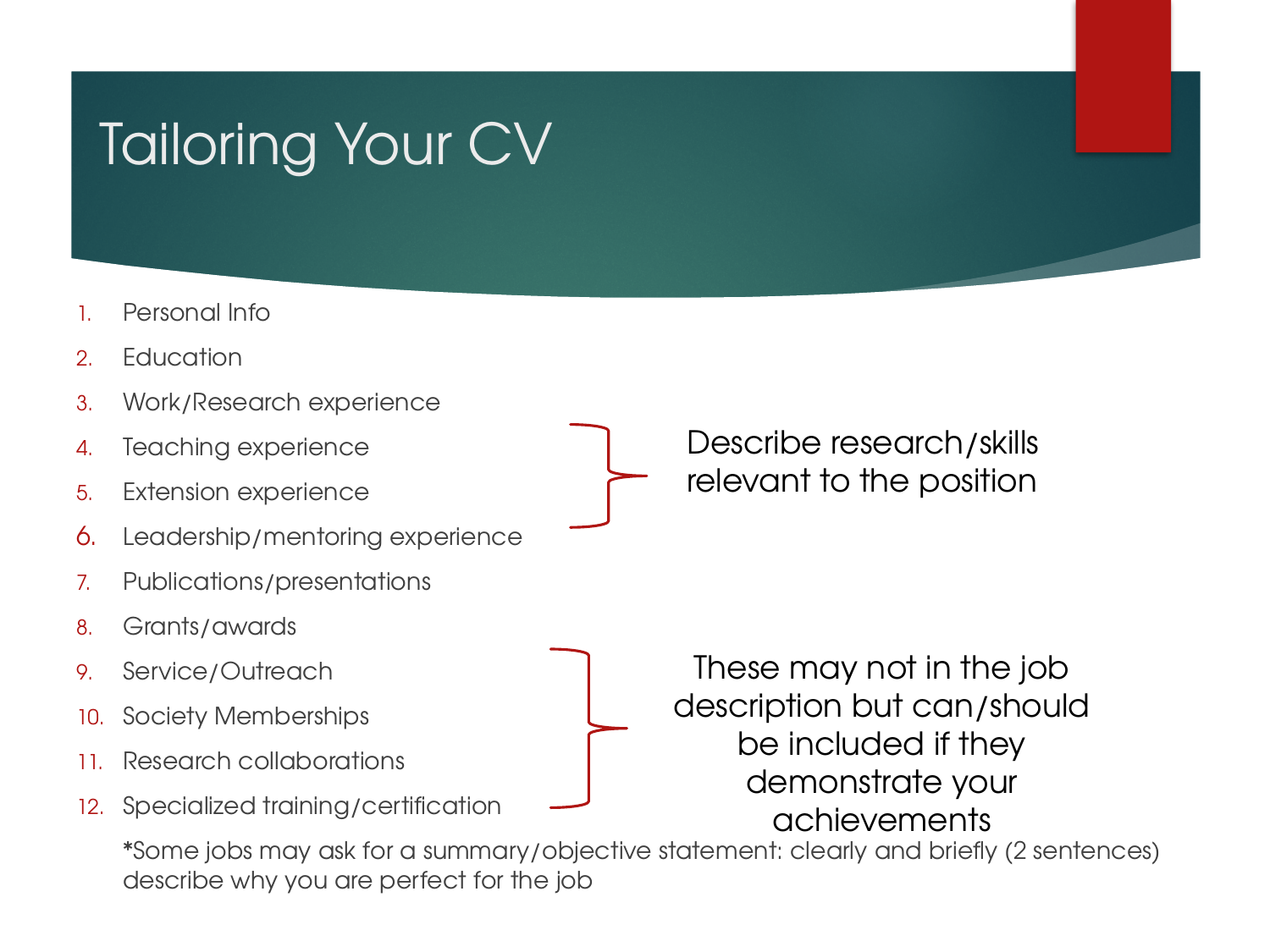

# Tailoring Your CV
Personal Info
Education
Work/Research experience
Teaching experience
Extension experience
Leadership/mentoring experience
Publications/presentations
Grants/awards
Service/Outreach
Society Memberships
Research collaborations
Specialized training/certification
*Some jobs may ask for a summary/objective statement: clearly and briefly (2 sentences) describe why you are perfect for the job

Describe research/skills relevant to the position

These may not in the job description but can/should be included if they demonstrate your achievements